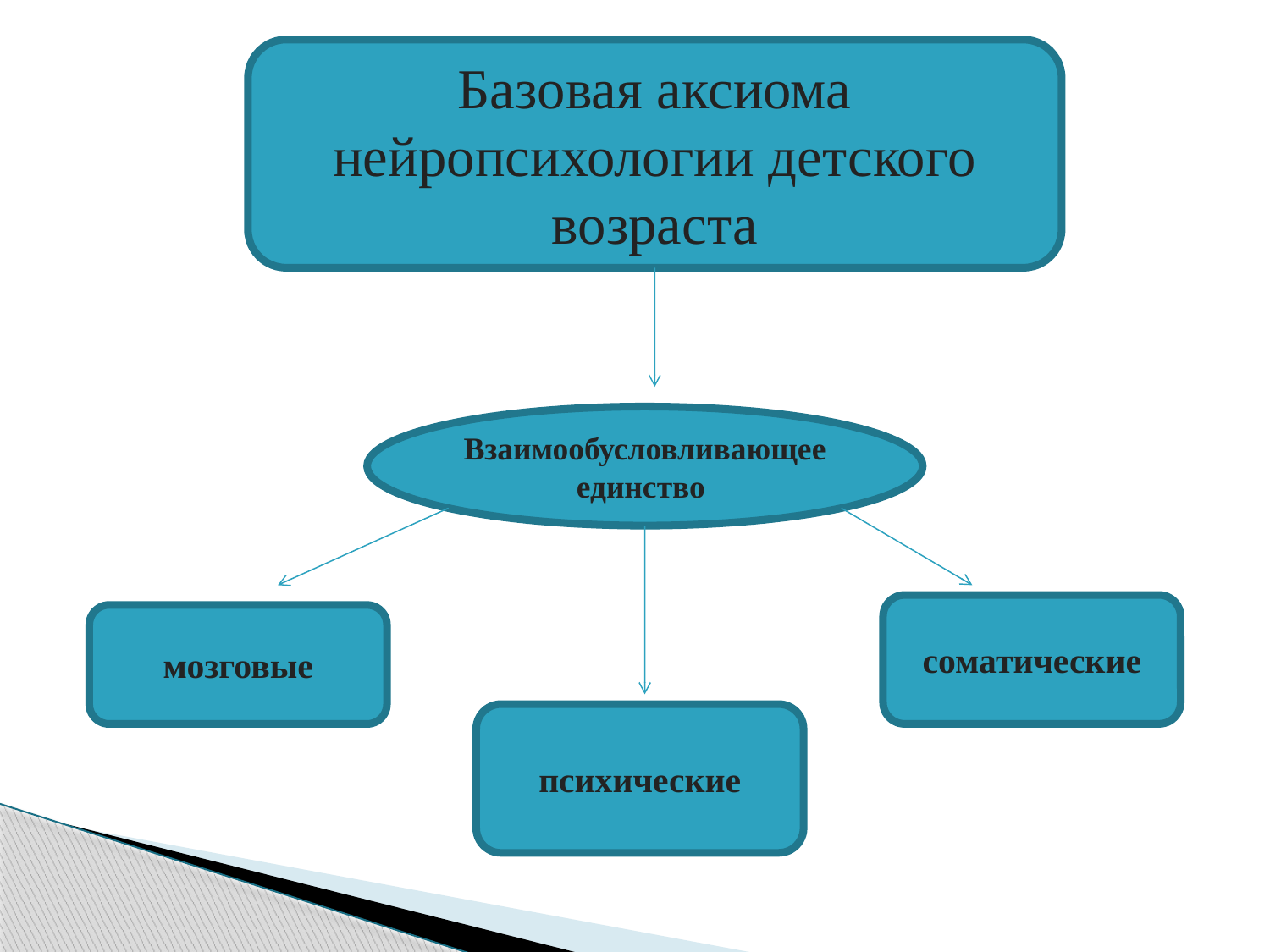

Базовая аксиома нейропсихологии детского возраста
Взаимообусловливающее единство
соматические
мозговые
психические